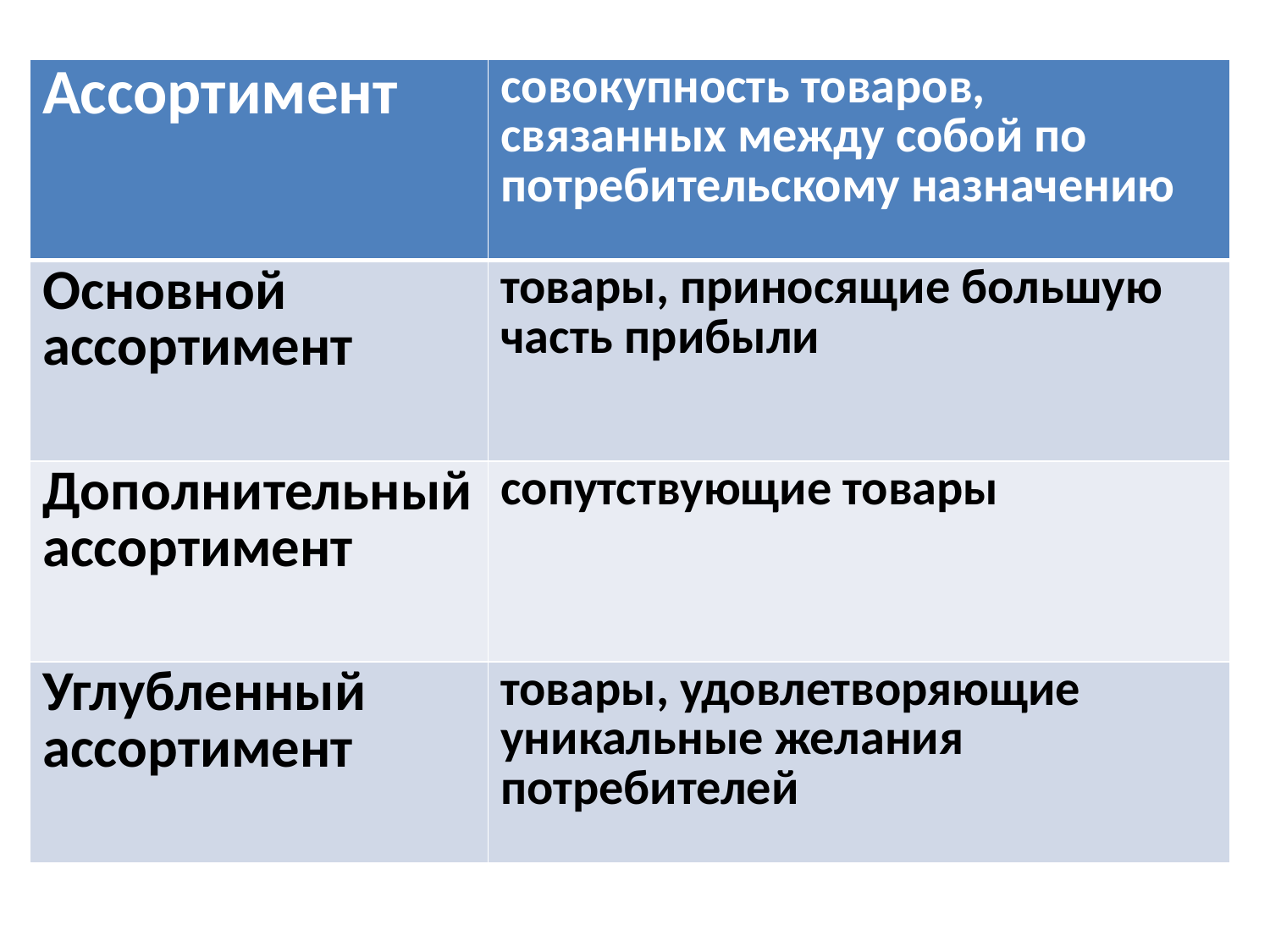

| Ассортимент | совокупность товаров, связанных между собой по потребительскому назначению |
| --- | --- |
| Основной ассортимент | товары, приносящие большую часть прибыли |
| Дополнительный ассортимент | сопутствующие товары |
| Углубленный ассортимент | товары, удовлетворяющие уникальные желания потребителей |